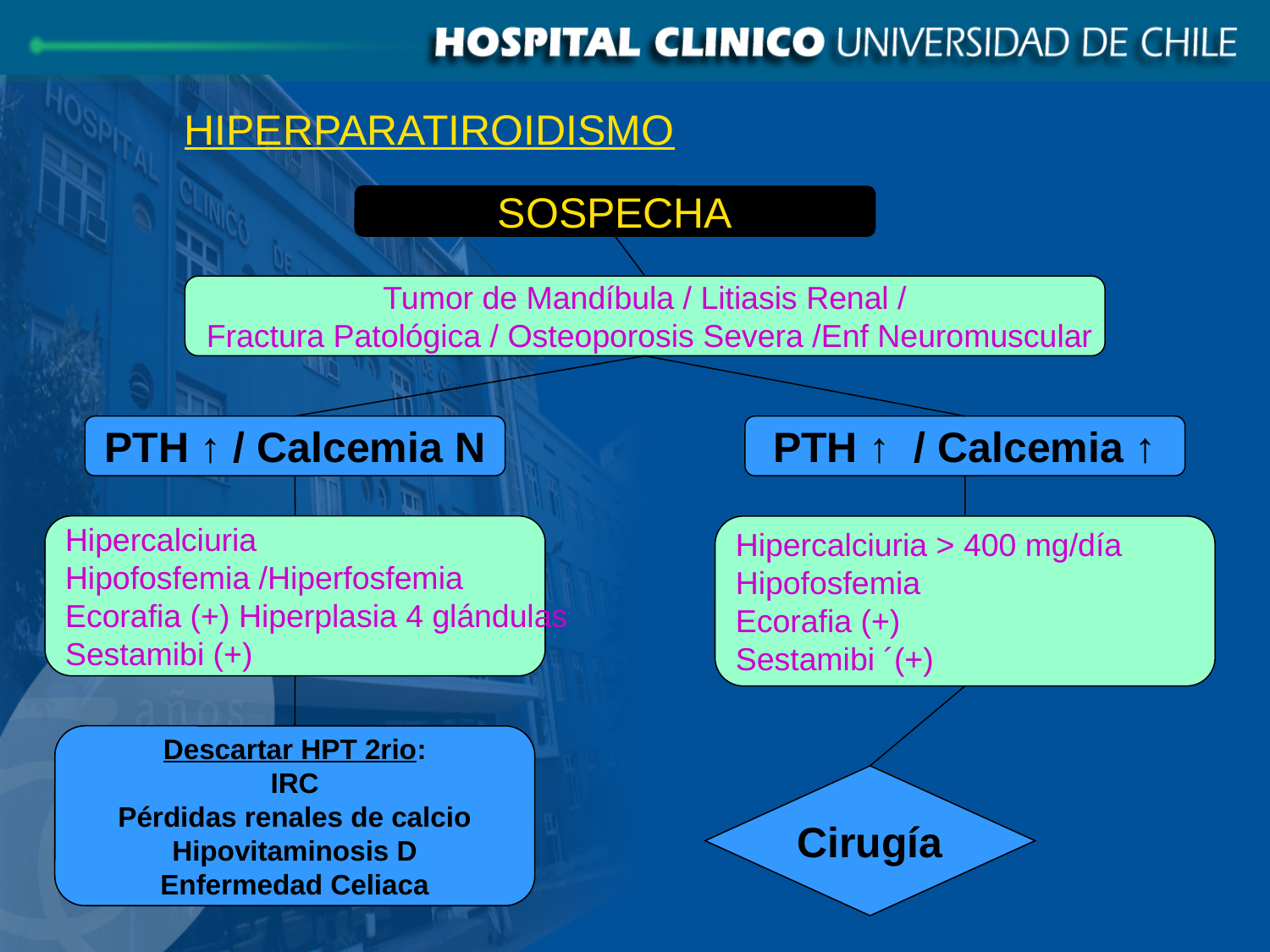

HIPERPARATIROIDISMO

SOSPECHA
Tumor de Mandíbula / Litiasis Renal /
 Fractura Patológica / Osteoporosis Severa /Enf Neuromuscular
PTH ↑ / Calcemia N
PTH ↑  / Calcemia ↑
Hipercalciuria
Hipofosfemia /Hiperfosfemia
Ecorafia (+) Hiperplasia 4 glándulas
Sestamibi (+)
Hipercalciuria > 400 mg/día
Hipofosfemia
Ecorafia (+)
Sestamibi ´(+)
Descartar HPT 2rio:
IRC
Pérdidas renales de calcio
Hipovitaminosis D
Enfermedad Celiaca
Cirugía